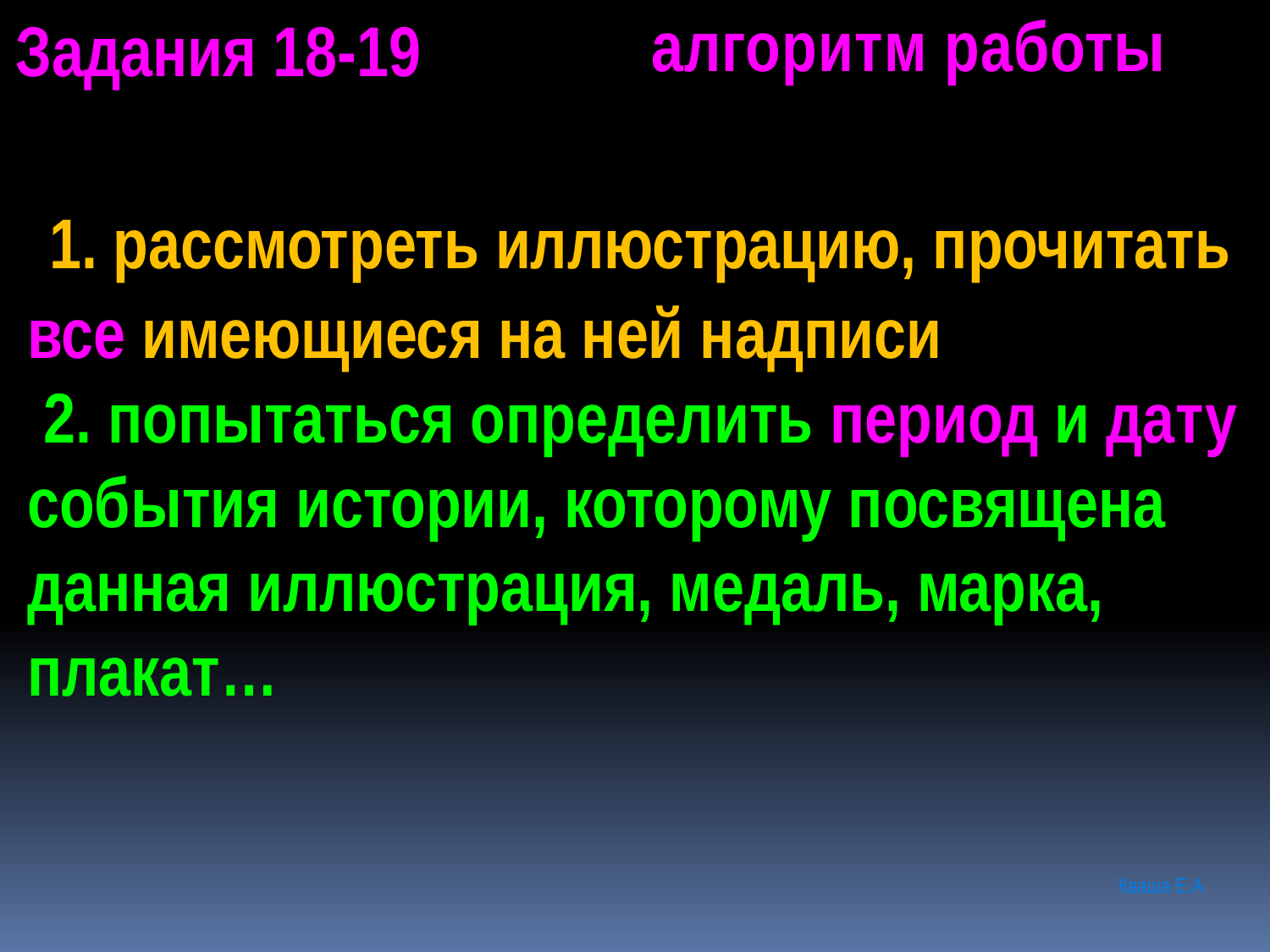

Задания 18-19
алгоритм работы

 1. рассмотреть иллюстрацию, прочитать   все имеющиеся на ней надписи
 2. попытаться определить период и дату события истории, которому посвящена данная иллюстрация, медаль, марка, плакат…

Кваша Е.А